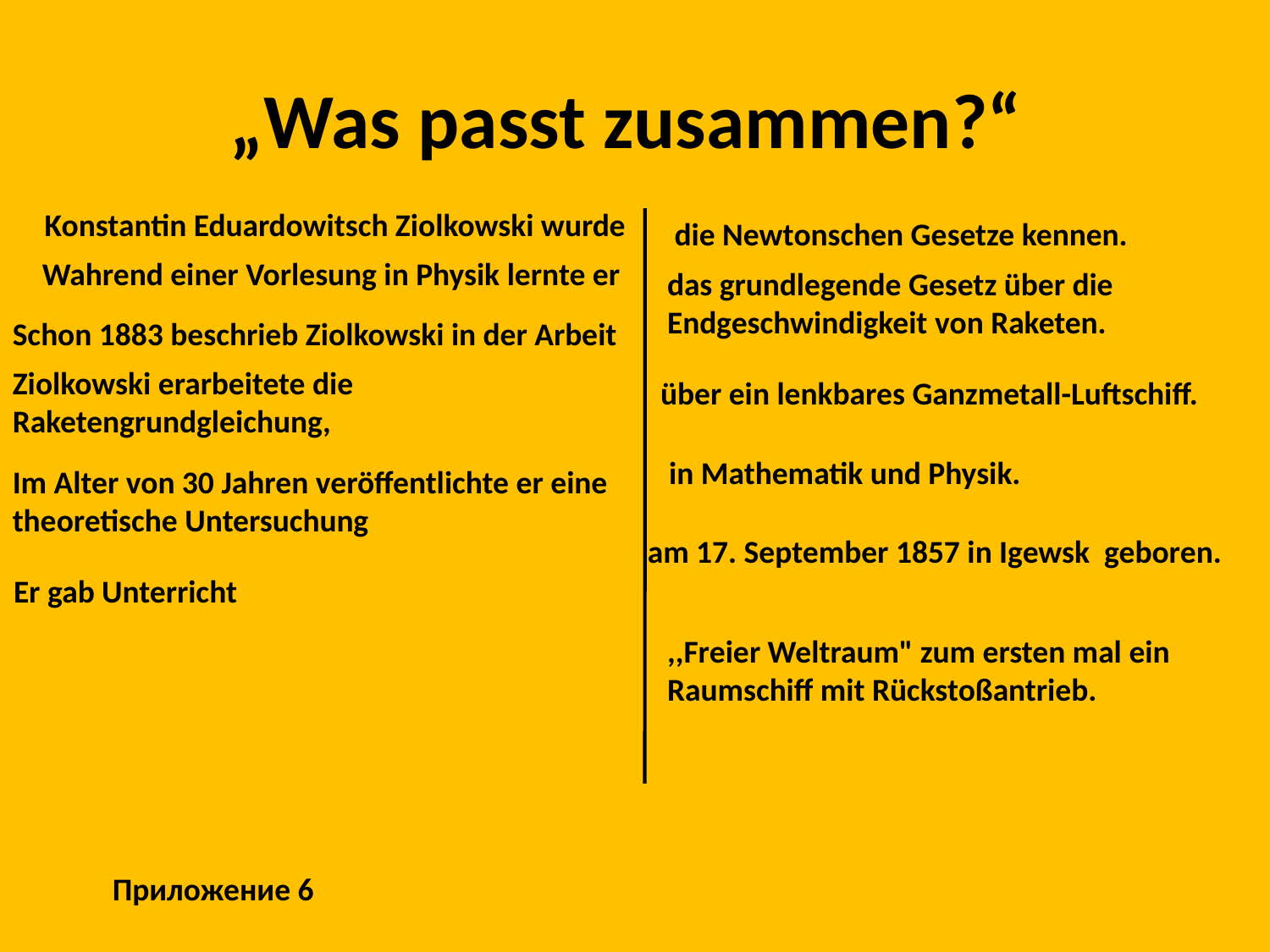

# „Was passt zusammen?“
Konstantin Eduardowitsch Ziolkowski wurde
die Newtonschen Gesetze kennen.
Wahrend einer Vorlesung in Physik lernte er
das grundlegende Gesetz über die Endgeschwindigkeit von Raketen.
Schon 1883 beschrieb Ziolkowski in der Arbeit
Ziolkowski erarbeitete die
Raketengrundgleichung,
über ein lenkbares Ganzmetall-Luftschiff.
in Mathematik und Physik.
Im Alter von 30 Jahren veröffentlichte er eine theoretische Untersuchung
am 17. September 1857 in Igewsk  geboren.
Er gab Unterricht
,,Freier Weltraum" zum ersten mal ein Raumschiff mit Rückstoßantrieb.
Приложение 6